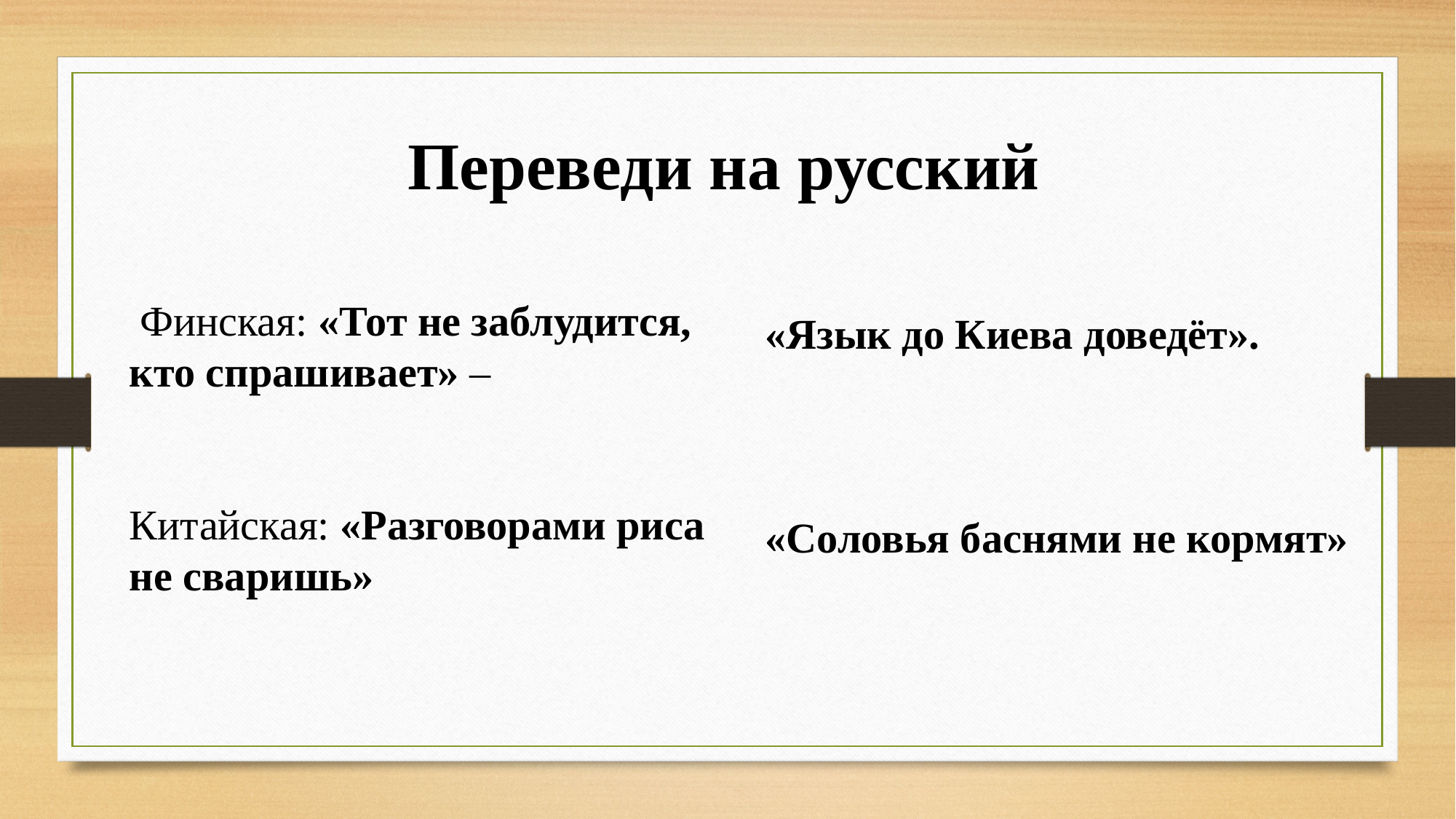

Переведи на русский
 Финская: «Тот не заблудится, кто спрашивает» –

Китайская: «Разговорами риса не сваришь»
«Язык до Киева доведёт».

«Соловья баснями не кормят»